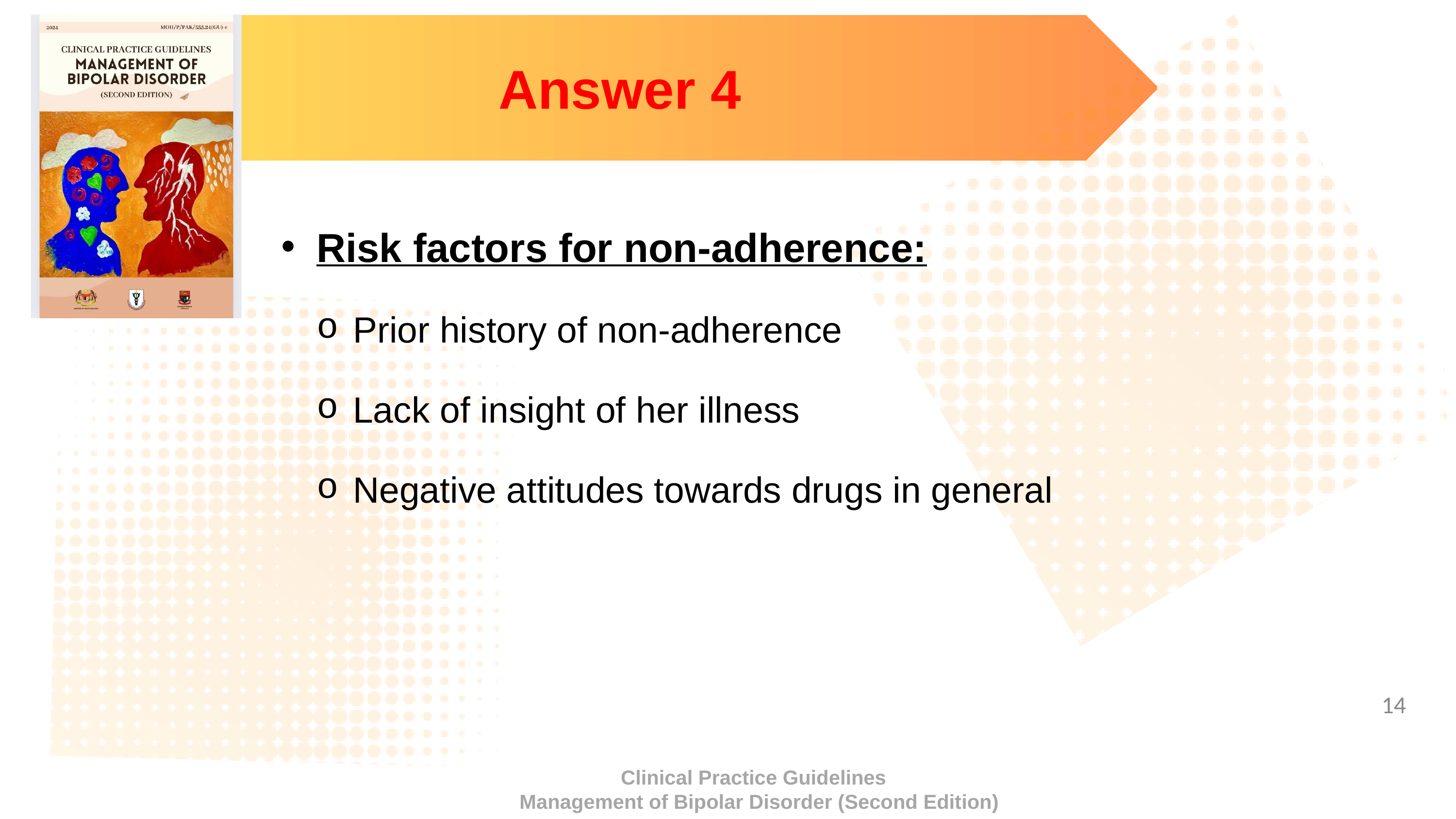

Answer 4

Risk factors for non-adherence:

Prior history of non-adherence

Lack of insight of her illness

Negative attitudes towards drugs in general

14
Clinical Practice Guidelines
 Management of Bipolar Disorder (Second Edition)